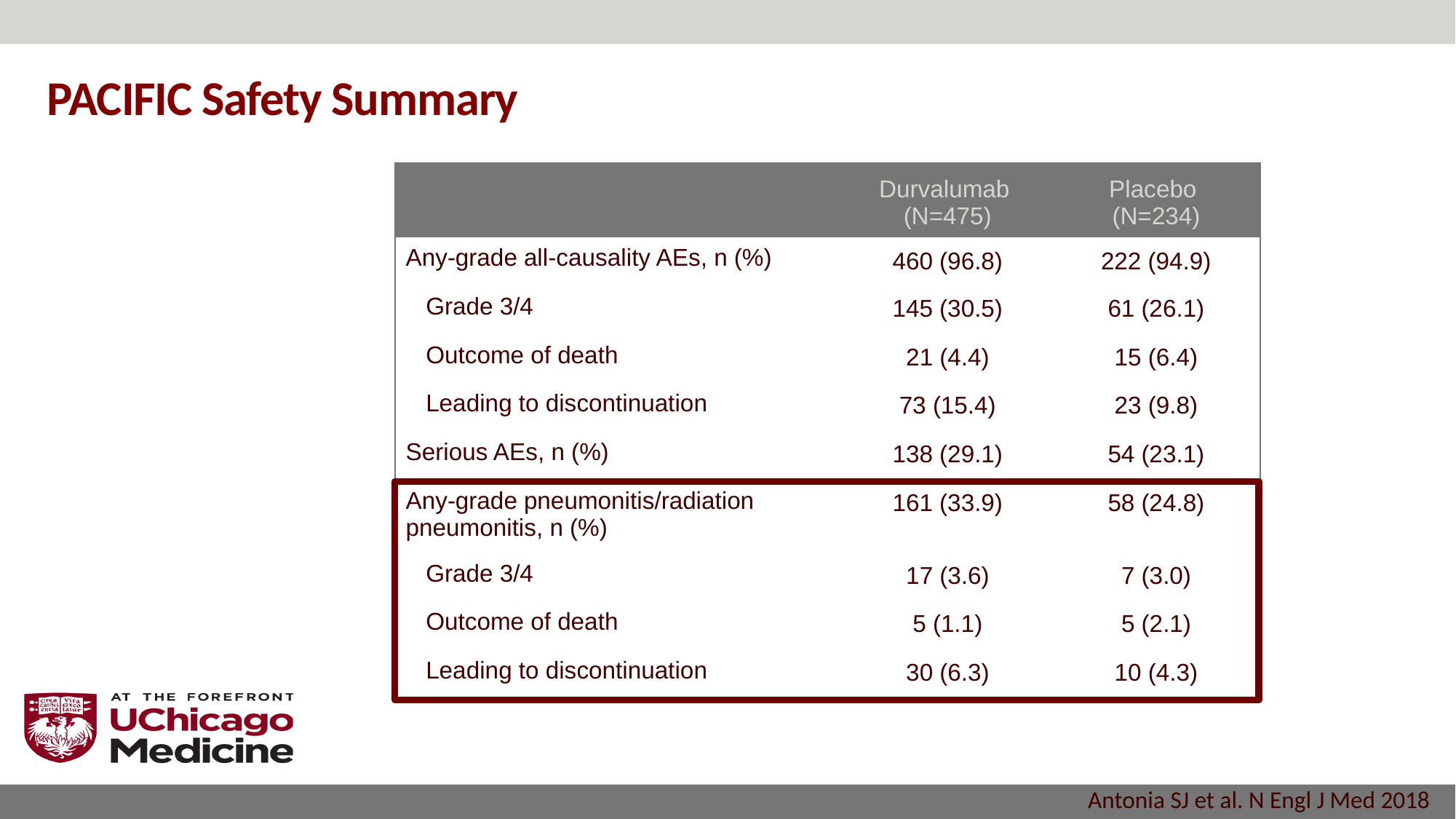

# PACIFIC Safety Summary
|  | Durvalumab (N=475) | Placebo (N=234) |
| --- | --- | --- |
| Any-grade all-causality AEs, n (%) | 460 (96.8) | 222 (94.9) |
| Grade 3/4 | 145 (30.5) | 61 (26.1) |
| Outcome of death | 21 (4.4) | 15 (6.4) |
| Leading to discontinuation | 73 (15.4) | 23 (9.8) |
| Serious AEs, n (%) | 138 (29.1) | 54 (23.1) |
| Any-grade pneumonitis/radiation pneumonitis, n (%) | 161 (33.9) | 58 (24.8) |
| Grade 3/4 | 17 (3.6) | 7 (3.0) |
| Outcome of death | 5 (1.1) | 5 (2.1) |
| Leading to discontinuation | 30 (6.3) | 10 (4.3) |

Antonia SJ et al. N Engl J Med 2018